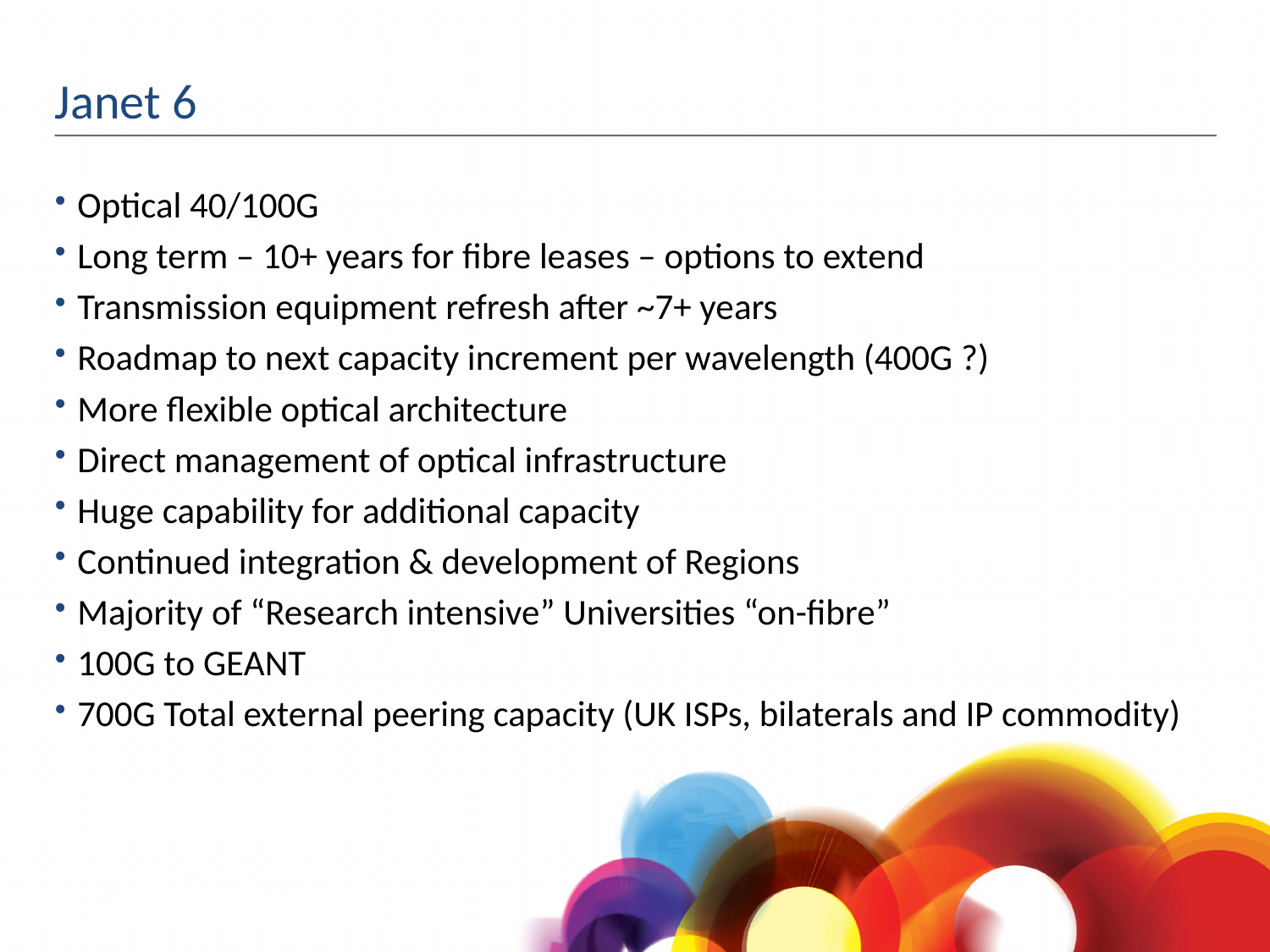

# Janet 6
Optical 40/100G
Long term – 10+ years for fibre leases – options to extend
Transmission equipment refresh after ~7+ years
Roadmap to next capacity increment per wavelength (400G ?)
More flexible optical architecture
Direct management of optical infrastructure
Huge capability for additional capacity
Continued integration & development of Regions
Majority of “Research intensive” Universities “on-fibre”
100G to GEANT
700G Total external peering capacity (UK ISPs, bilaterals and IP commodity)